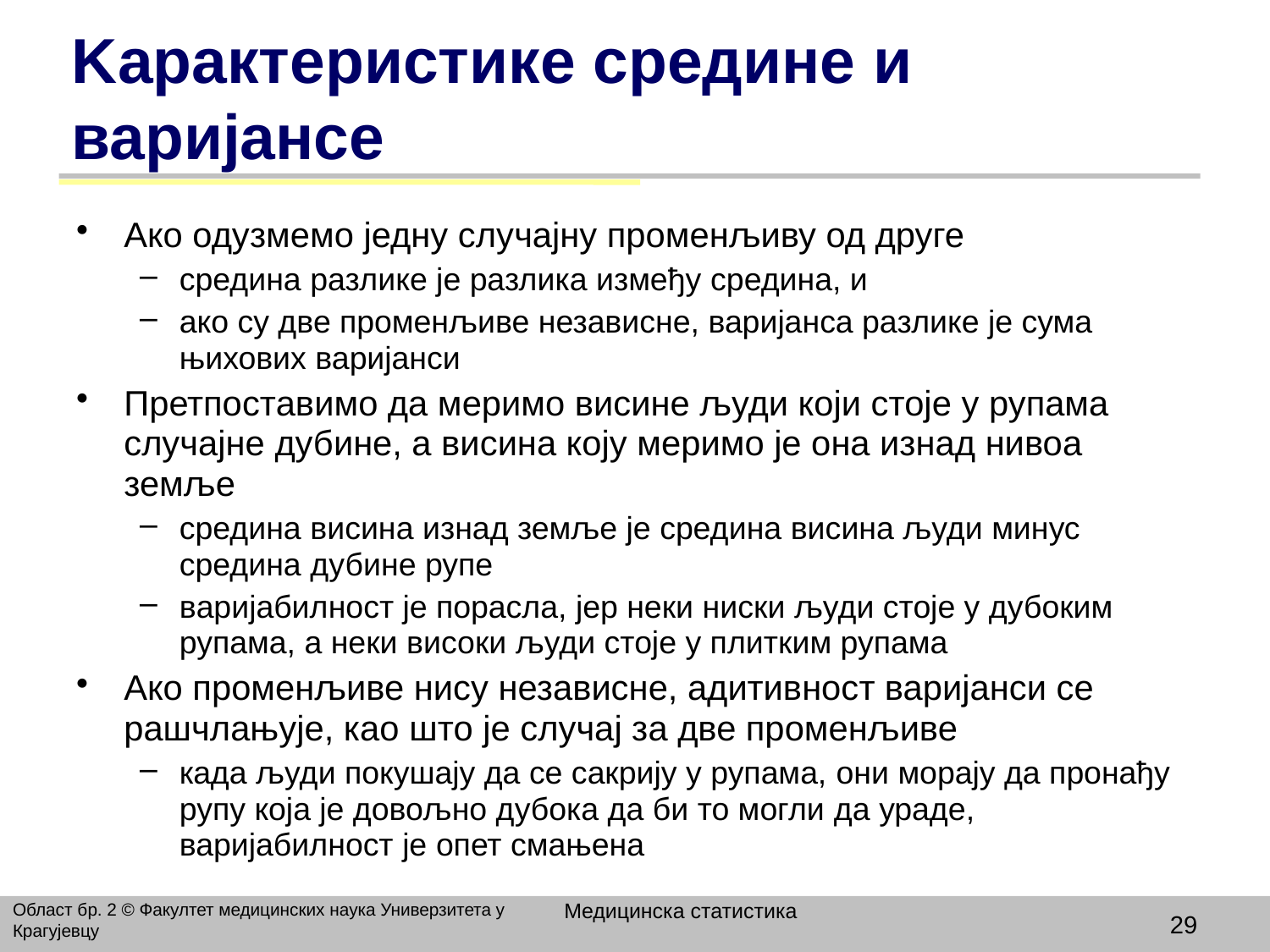

# Kарактеристике средине и варијансе
Aко одузмемо једну случајну променљиву од друге
средина разлике је разлика између средина, и
ако су две променљиве независне, варијанса разлике је сума њихових варијанси
Претпоставимо да меримо висине људи који стоје у рупама случајне дубине, а висина коју меримо је она изнад нивоа земље
средина висина изнад земље је средина висина људи минус средина дубине рупе
варијабилност је порасла, јер неки ниски људи стоје у дубоким рупама, а неки високи људи стоје у плитким рупама
Aко променљиве нису независне, адитивност варијанси се рашчлањује, као што је случај за две променљиве
када људи покушају да се сакрију у рупама, они морају да пронађу рупу која је довољно дубока да би то могли да ураде, варијабилност је опет смањена
Медицинска статистика
Област бр. 2 © Факултет медицинских наука Универзитета у Крагујевцу
29